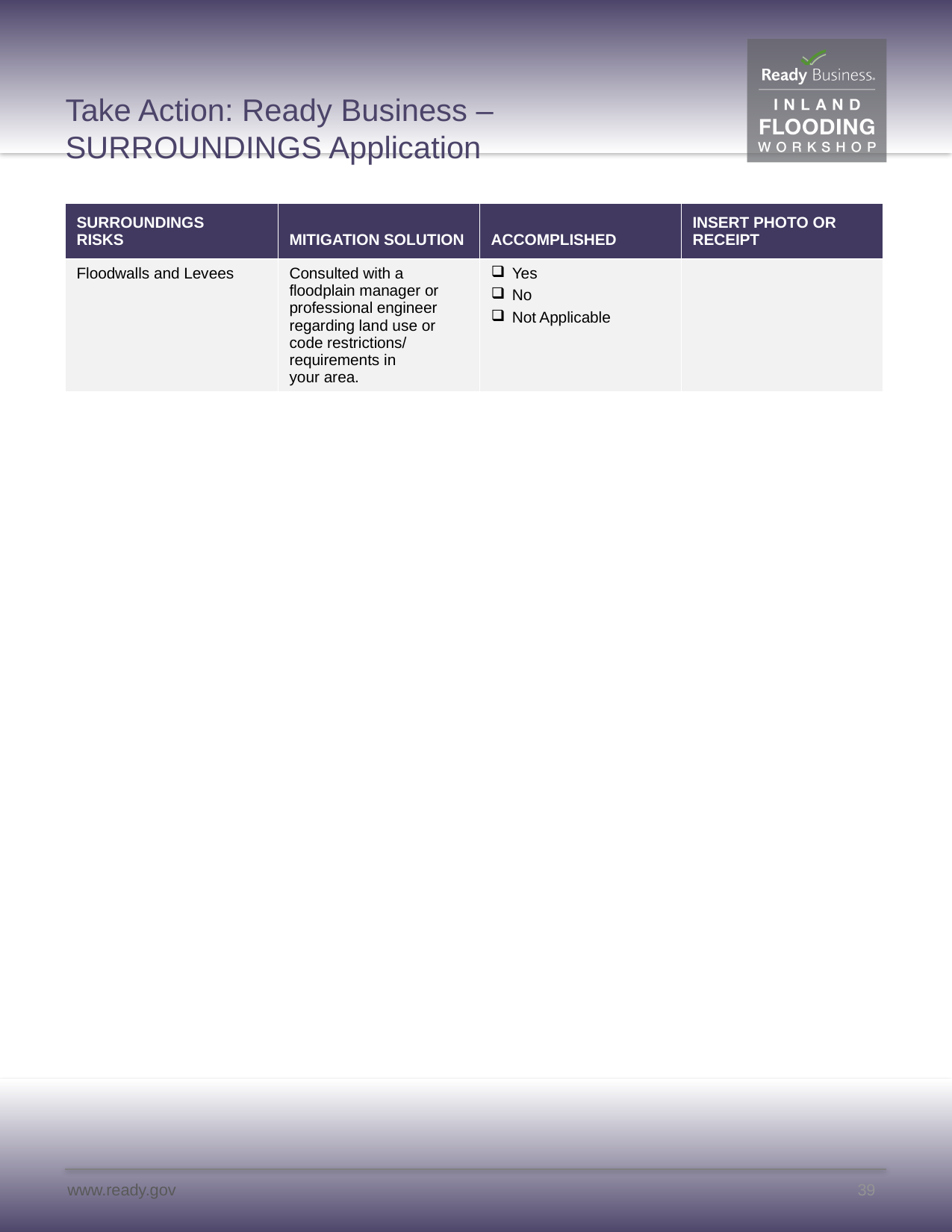

# Take Action: Ready Business – SURROUNDINGS Application
| SURROUNDINGS RISKS | MITIGATION SOLUTION | ACCOMPLISHED | INSERT PHOTO OR RECEIPT |
| --- | --- | --- | --- |
| Floodwalls and Levees | Consulted with a floodplain manager or professional engineer regarding land use or code restrictions/ requirements in your area. | Yes No Not Applicable |  |
39